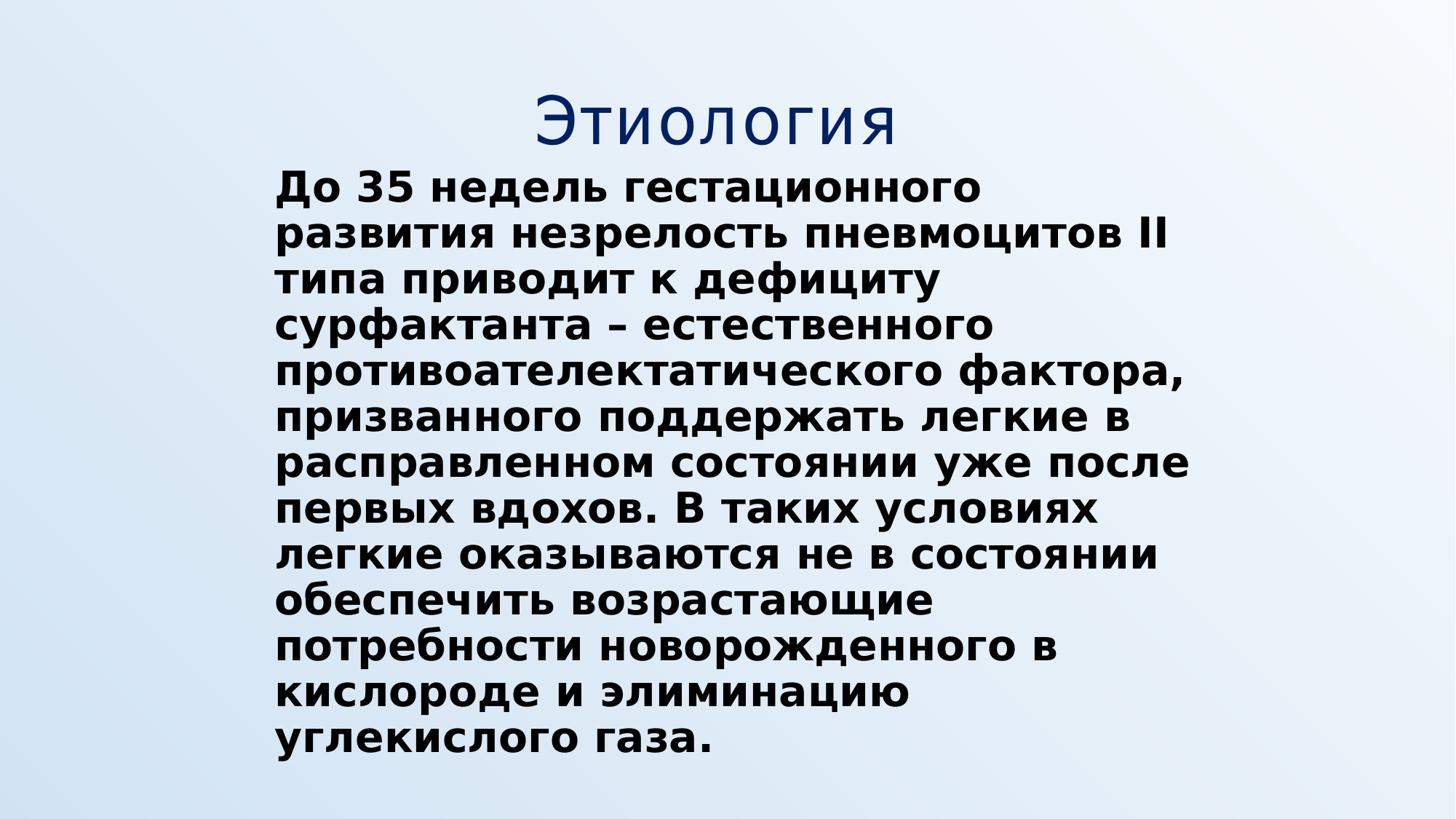

# Этиология
	До 35 недель гестационного развития незрелость пневмоцитов II типа приводит к дефициту сурфактанта – естественного противоателектатического фактора, призванного поддержать легкие в расправленном состоянии уже после первых вдохов. В таких условиях легкие оказываются не в состоянии обеспечить возрастающие потребности новорожденного в кислороде и элиминацию углекислого газа.